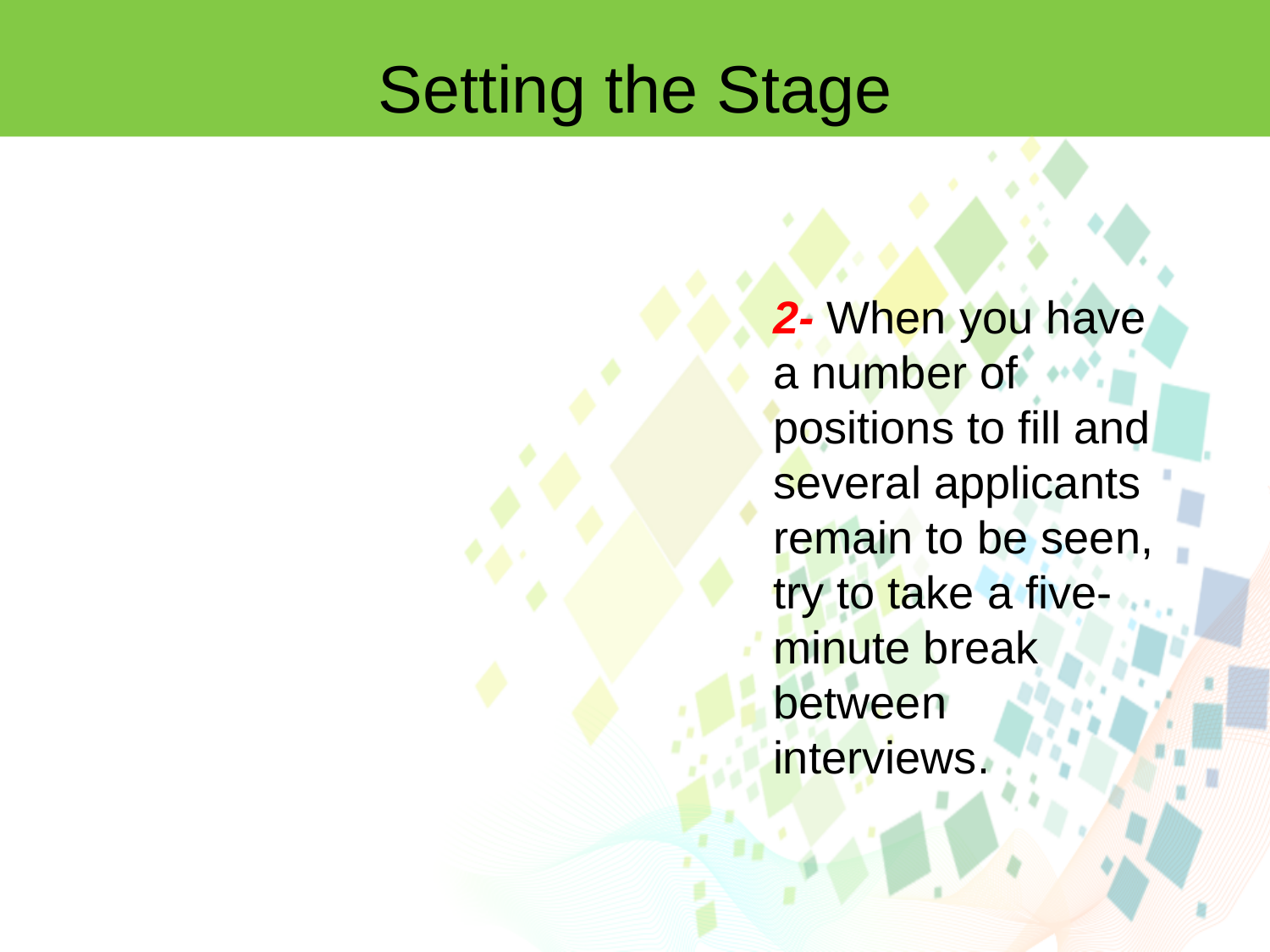

Setting the Stage
2- When you have a number of positions to fill and several applicants remain to be seen, try to take a five-minute break between interviews.